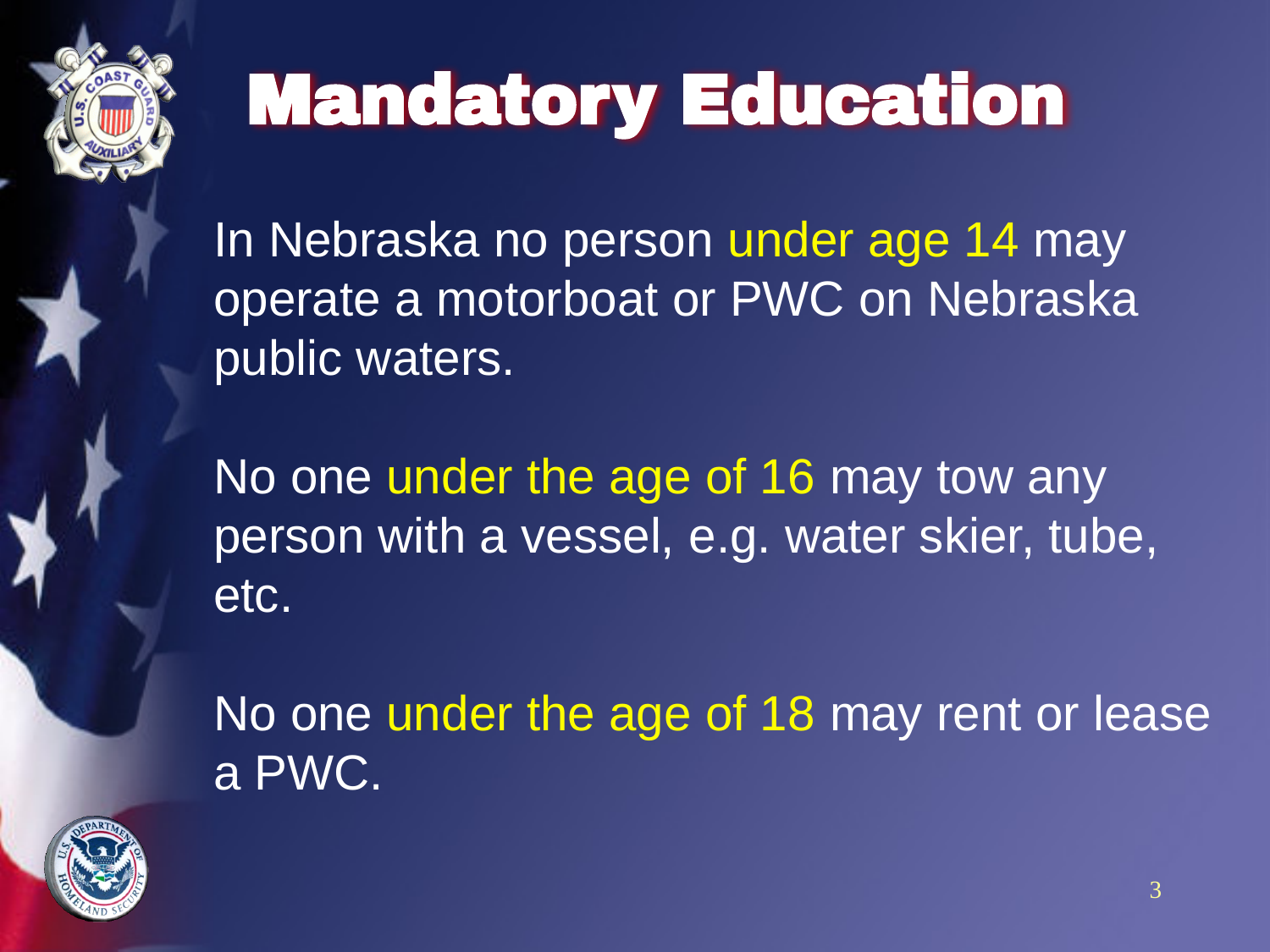

# Mandatory Education

In Nebraska no person under age 14 may operate a motorboat or PWC on Nebraska public waters.

No one under the age of 16 may tow any person with a vessel, e.g. water skier, tube, etc.

No one under the age of 18 may rent or lease a PWC.

3